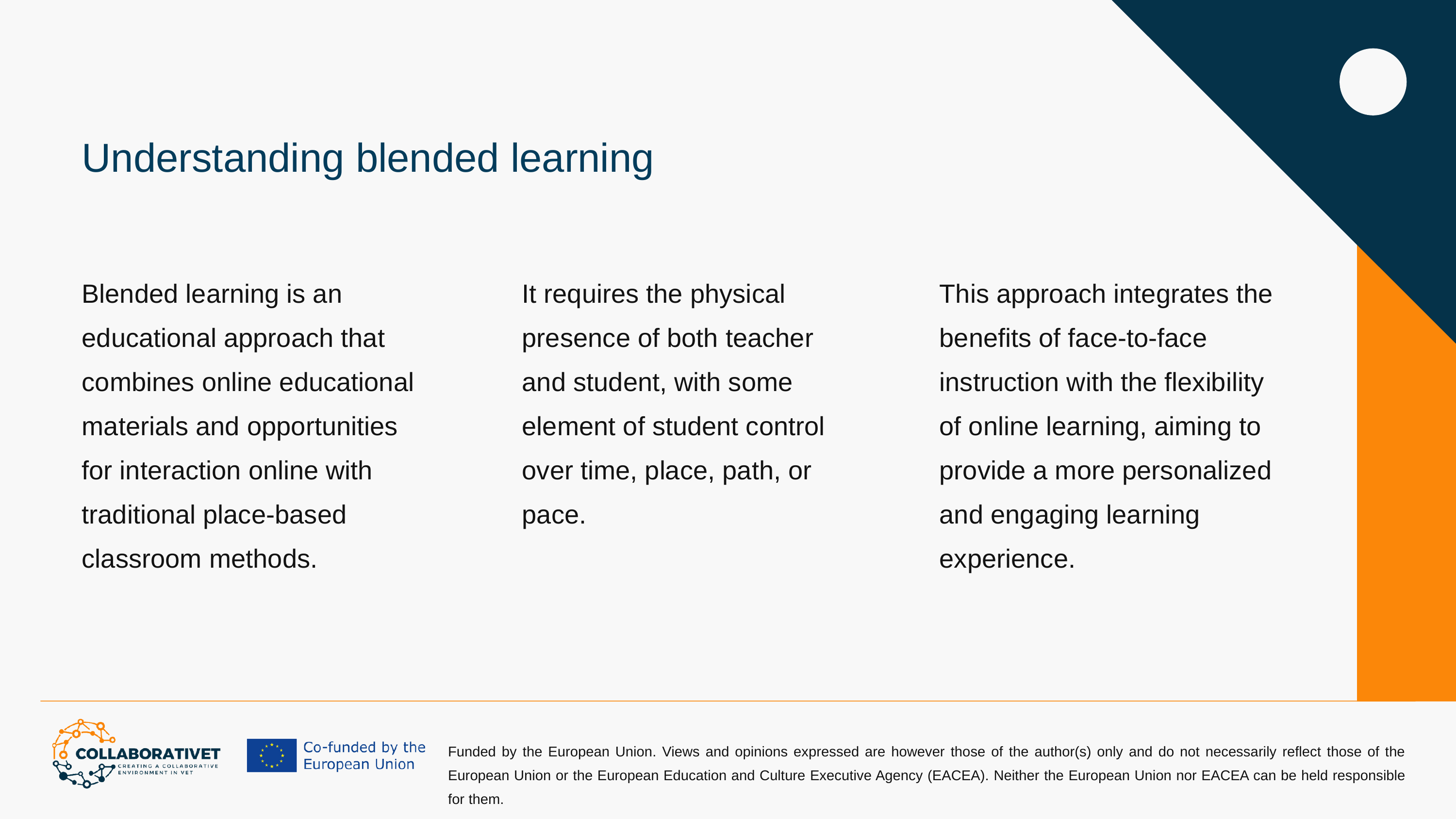

Understanding blended learning
Blended learning is an educational approach that combines online educational materials and opportunities for interaction online with traditional place-based classroom methods.

It requires the physical presence of both teacher and student, with some element of student control over time, place, path, or pace.
This approach integrates the benefits of face-to-face instruction with the flexibility of online learning, aiming to provide a more personalized and engaging learning experience.

Funded by the European Union. Views and opinions expressed are however those of the author(s) only and do not necessarily reflect those of the European Union or the European Education and Culture Executive Agency (EACEA). Neither the European Union nor EACEA can be held responsible for them.